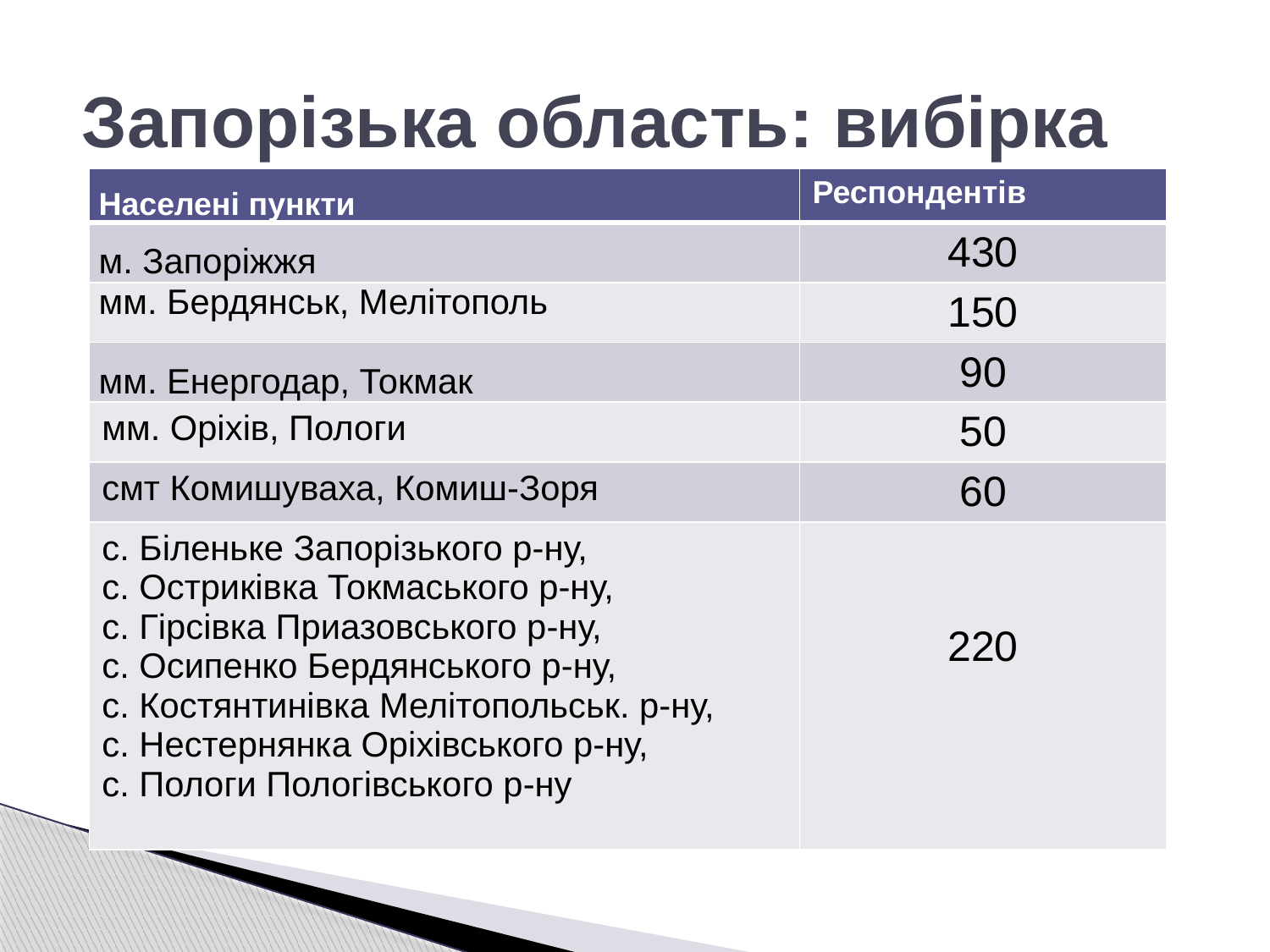

# Запорізька область: вибірка
| Населені пункти | Респондентів |
| --- | --- |
| м. Запоріжжя | 430 |
| мм. Бердянськ, Мелітополь | 150 |
| мм. Енергодар, Токмак | 90 |
| мм. Оріхів, Пологи | 50 |
| смт Комишуваха, Комиш-Зоря | 60 |
| с. Біленьке Запорізького р-ну, с. Остриківка Токмаського р-ну, с. Гірсівка Приазовського р-ну, с. Осипенко Бердянського р-ну, с. Костянтинівка Мелітопольськ. р-ну, с. Нестернянка Оріхівського р-ну, с. Пологи Пологівського р-ну | 220 |